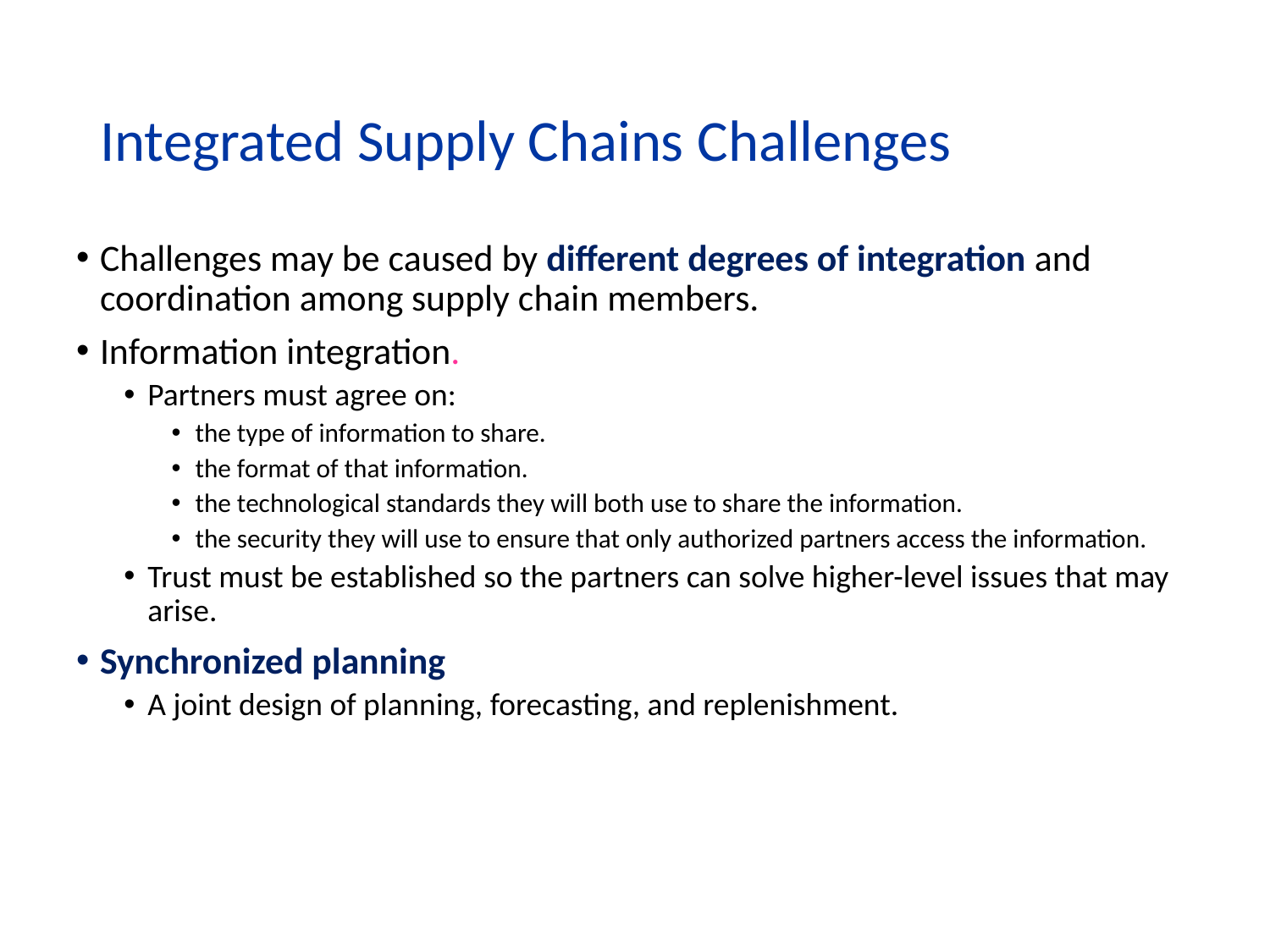

# Integrated Supply Chains Challenges
Challenges may be caused by different degrees of integration and coordination among supply chain members.
Information integration.
Partners must agree on:
the type of information to share.
the format of that information.
the technological standards they will both use to share the information.
the security they will use to ensure that only authorized partners access the information.
Trust must be established so the partners can solve higher-level issues that may arise.
Synchronized planning
A joint design of planning, forecasting, and replenishment.